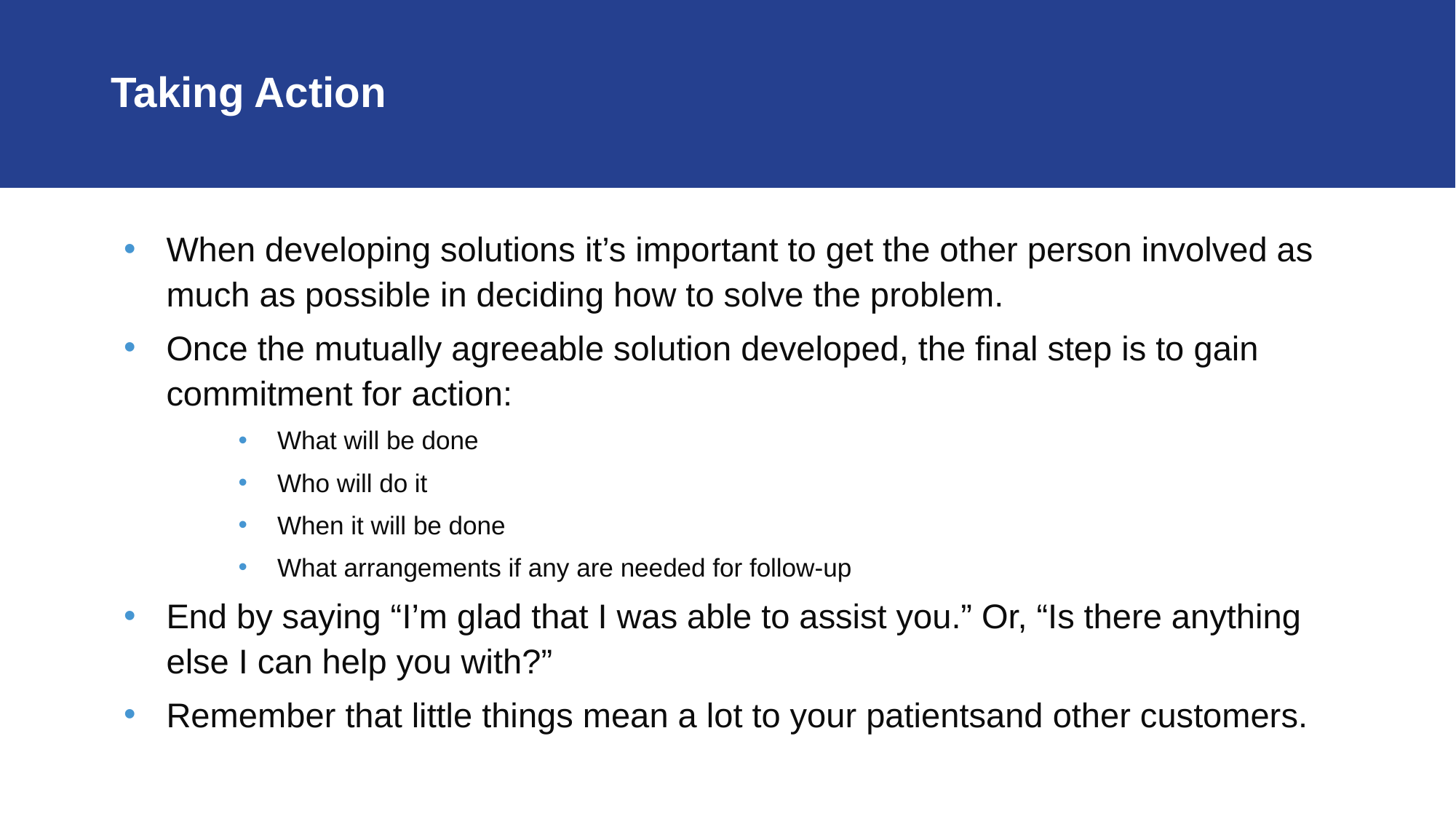

# Taking Action
When developing solutions it’s important to get the other person involved as much as possible in deciding how to solve the problem.
Once the mutually agreeable solution developed, the final step is to gain commitment for action:
What will be done
Who will do it
When it will be done
What arrangements if any are needed for follow-up
End by saying “I’m glad that I was able to assist you.” Or, “Is there anything else I can help you with?”
Remember that little things mean a lot to your patientsand other customers.